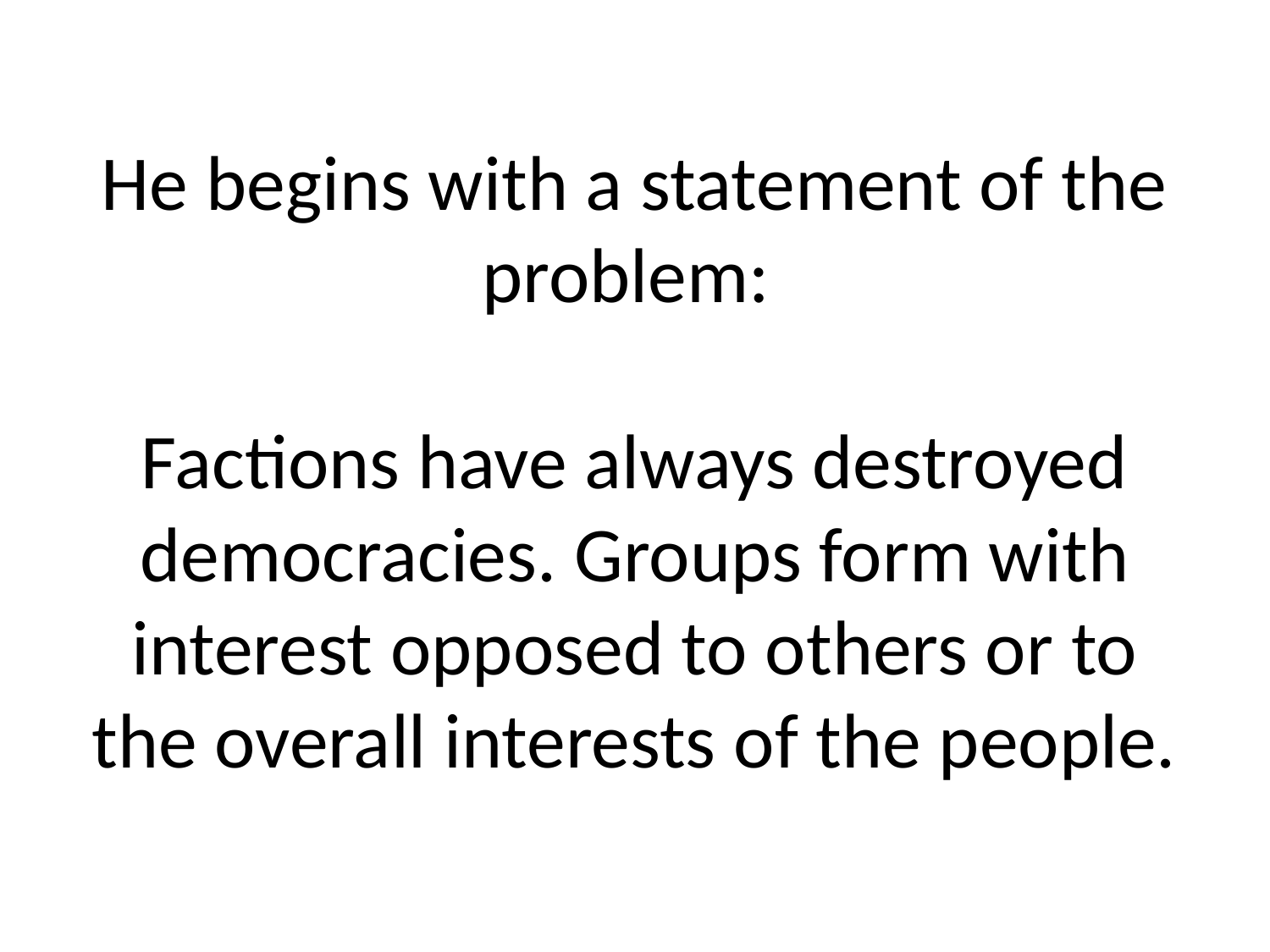

# He begins with a statement of the problem: Factions have always destroyed democracies. Groups form with interest opposed to others or to the overall interests of the people.